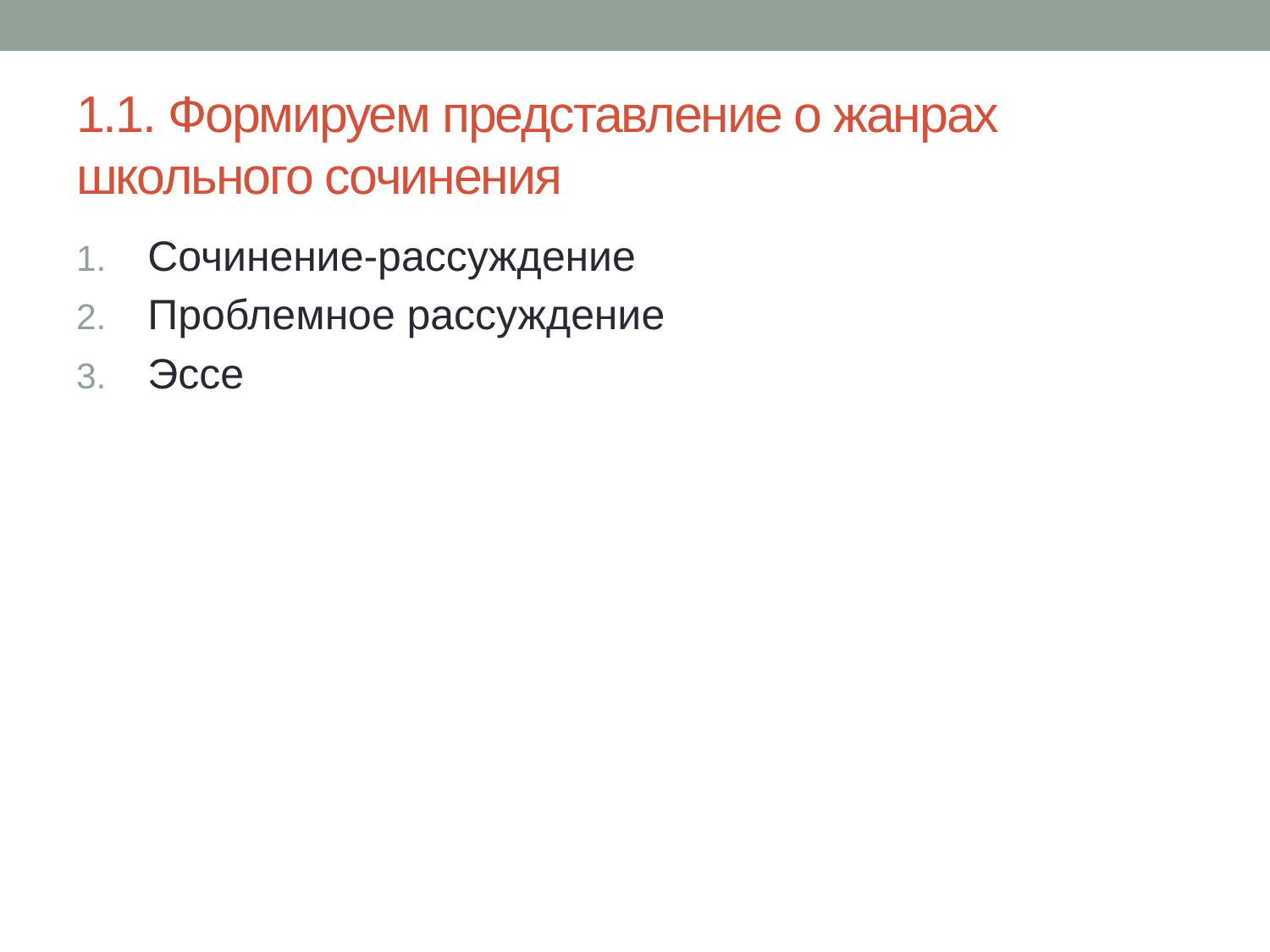

# 1.1. Формируем представление о жанрах школьного сочинения
Сочинение-рассуждение
Проблемное рассуждение
Эссе